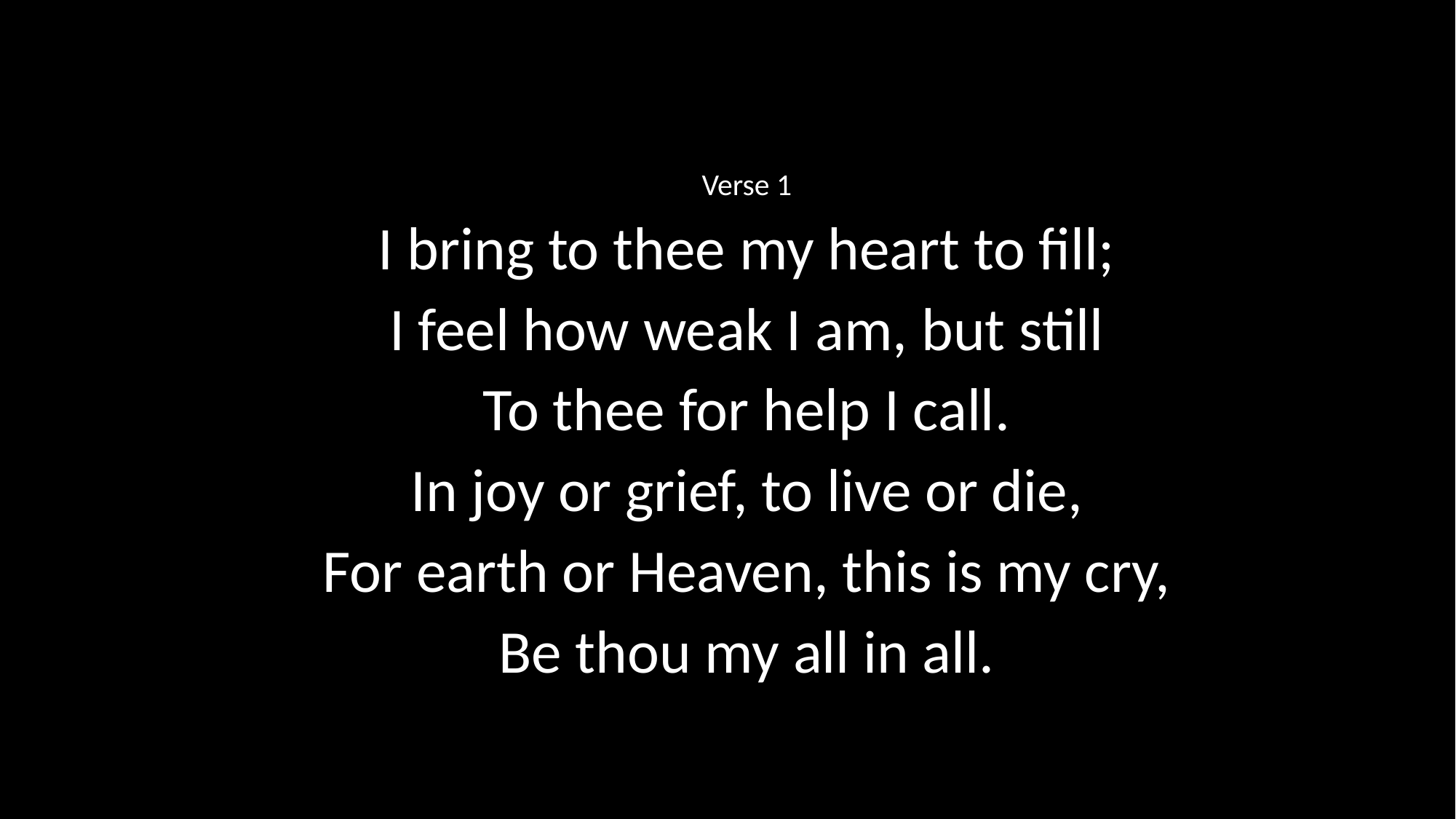

Verse 1
I bring to thee my heart to fill;
I feel how weak I am, but still
To thee for help I call.
In joy or grief, to live or die,
For earth or Heaven, this is my cry,
Be thou my all in all.